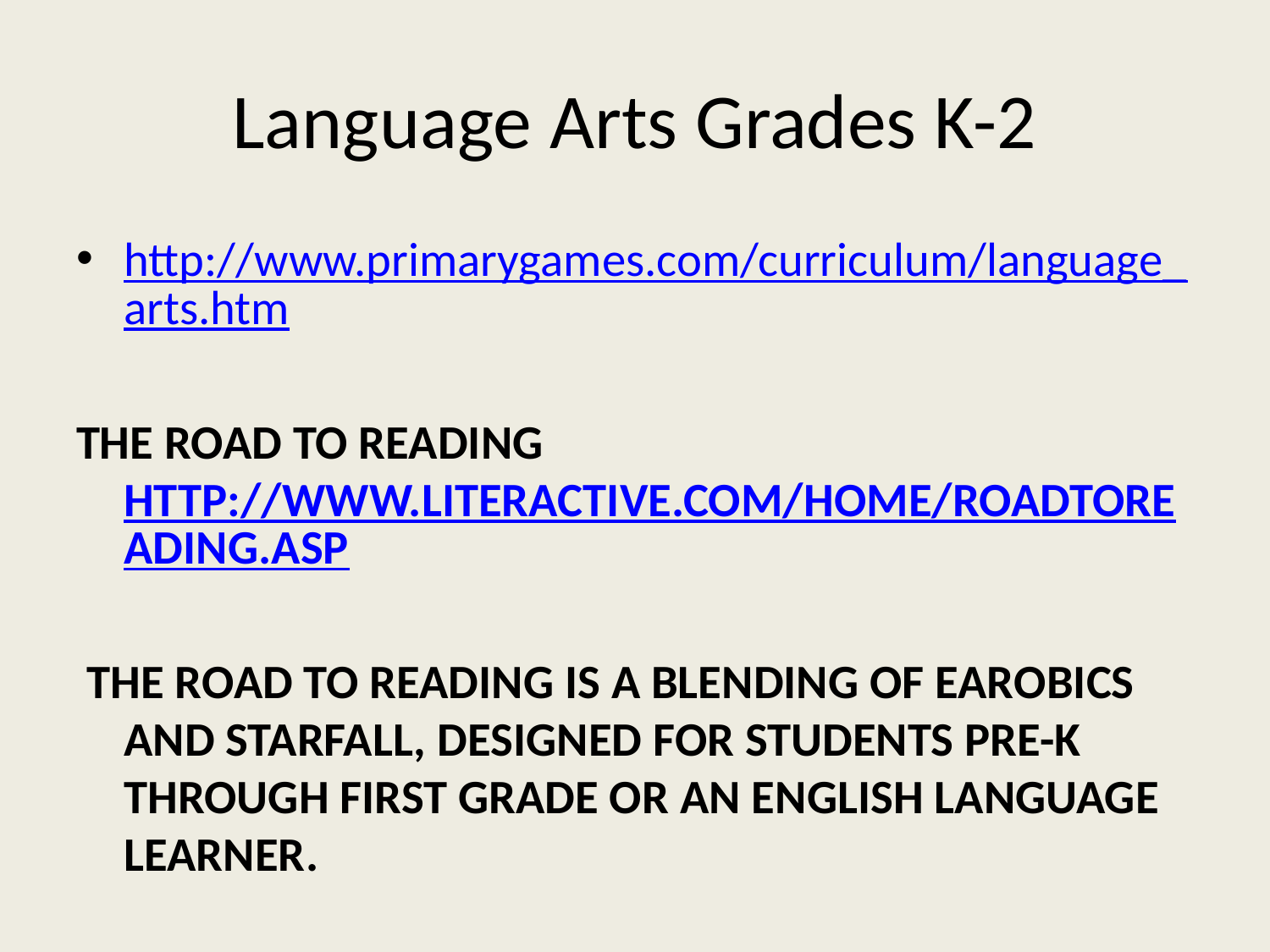

# Language Arts Grades K-2
http://www.primarygames.com/curriculum/language_arts.htm

the road to reading http://www.literactive.com/Home/roadtoreading.asp

 The road to reading is a blending of Earobics and Starfall, designed for students pre-K through first grade or an English Language Learner.